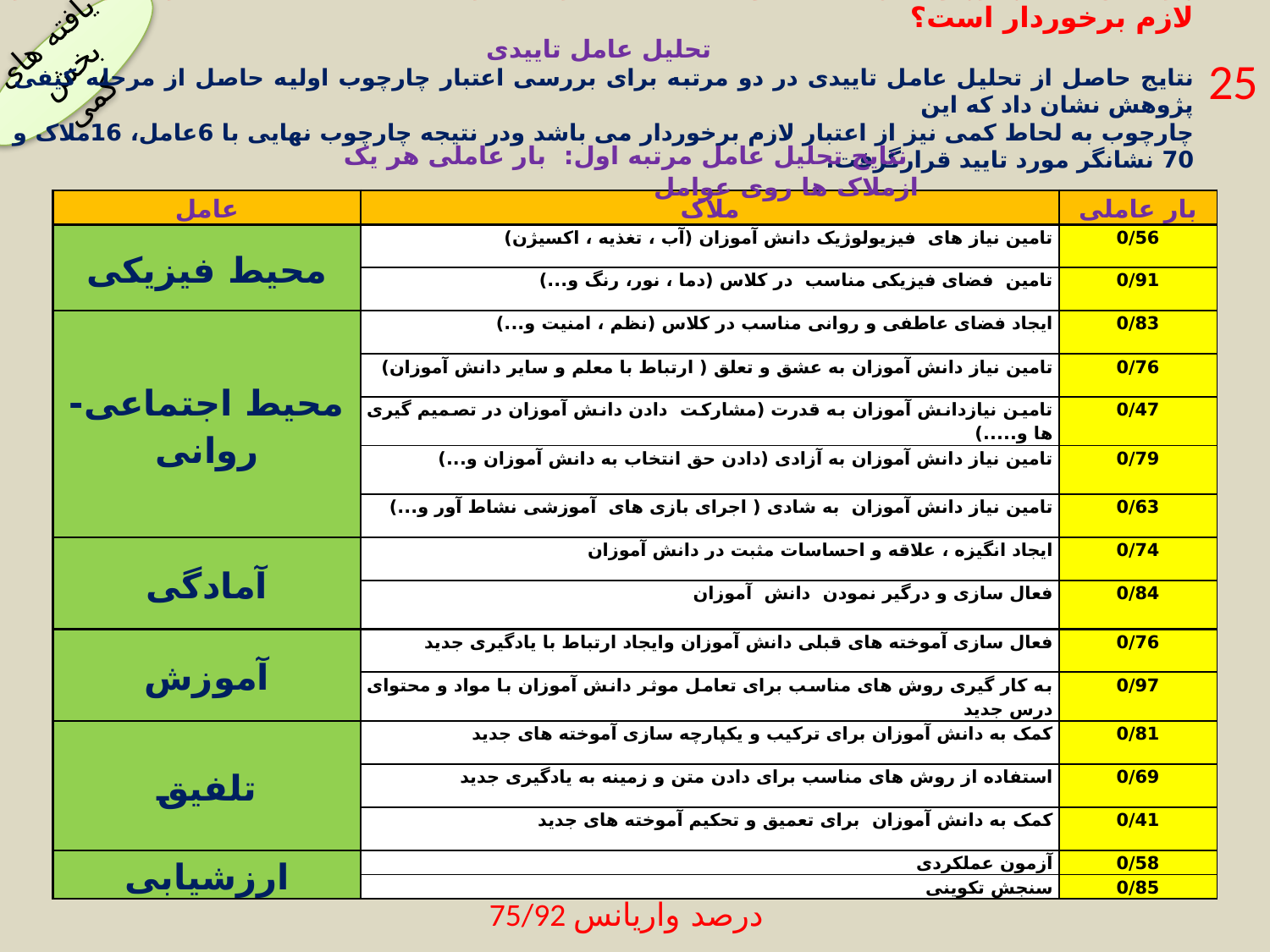

پرسش: آیا چارچوب نهایی الگوی کیفی مدیریت فرآیندهای یاددهی-یادگیری از اعتبار لازم برخوردار است؟
 تحلیل عامل تاییدی
نتایج حاصل از تحلیل عامل تاییدی در دو مرتبه برای بررسی اعتبار چارچوب اولیه حاصل از مرحله کیفی پژوهش نشان داد که این
چارچوب به لحاط کمی نیز از اعتبار لازم برخوردار می باشد ودر نتیجه چارچوب نهایی با 6عامل، 16ملاک و 70 نشانگر مورد تایید قرارگرفت.

یافته های بخش کمی
25
 نتایج تحلیل عامل مرتبه اول:  بار عاملی هر یک ازملاک ها روی عوامل
| عامل | ملاک | بار عاملی |
| --- | --- | --- |
| محیط فیزیکی | تامین نیاز های فیزیولوژیک دانش آموزان (آب ، تغذیه ، اکسیژن) | 0/56 |
|  | تامین فضای فیزیکی مناسب در کلاس (دما ، نور، رنگ و...) | 0/91 |
| محیط اجتماعی-روانی | ایجاد فضای عاطفی و روانی مناسب در کلاس (نظم ، امنیت و...) | 0/83 |
|  | تامین نیاز دانش آموزان به عشق و تعلق ( ارتباط با معلم و سایر دانش آموزان) | 0/76 |
|  | تامین نیازدانش آموزان به قدرت (مشارکت دادن دانش آموزان در تصمیم گیری ها و.....) | 0/47 |
|  | تامین نیاز دانش آموزان به آزادی (دادن حق انتخاب به دانش آموزان و...) | 0/79 |
|  | تامین نیاز دانش آموزان به شادی ( اجرای بازی های آموزشی نشاط آور و...) | 0/63 |
| آمادگی | ایجاد انگیزه ، علاقه و احساسات مثبت در دانش آموزان | 0/74 |
|  | فعال سازی و درگیر نمودن دانش آموزان | 0/84 |
| آموزش | فعال سازی آموخته های قبلی دانش آموزان وایجاد ارتباط با یادگیری جدید | 0/76 |
|  | به کار گیری روش های مناسب برای تعامل موثر دانش آموزان با مواد و محتوای درس جدید | 0/97 |
| تلفیق | کمک به دانش آموزان برای ترکیب و یکپارچه سازی آموخته های جدید | 0/81 |
|  | استفاده از روش های مناسب برای دادن متن و زمینه به یادگیری جدید | 0/69 |
|  | کمک به دانش آموزان برای تعمیق و تحکیم آموخته های جدید | 0/41 |
| ارزشیابی | آزمون عملکردی | 0/58 |
|  | سنجش تکوینی | 0/85 |
75/92 درصد واریانس